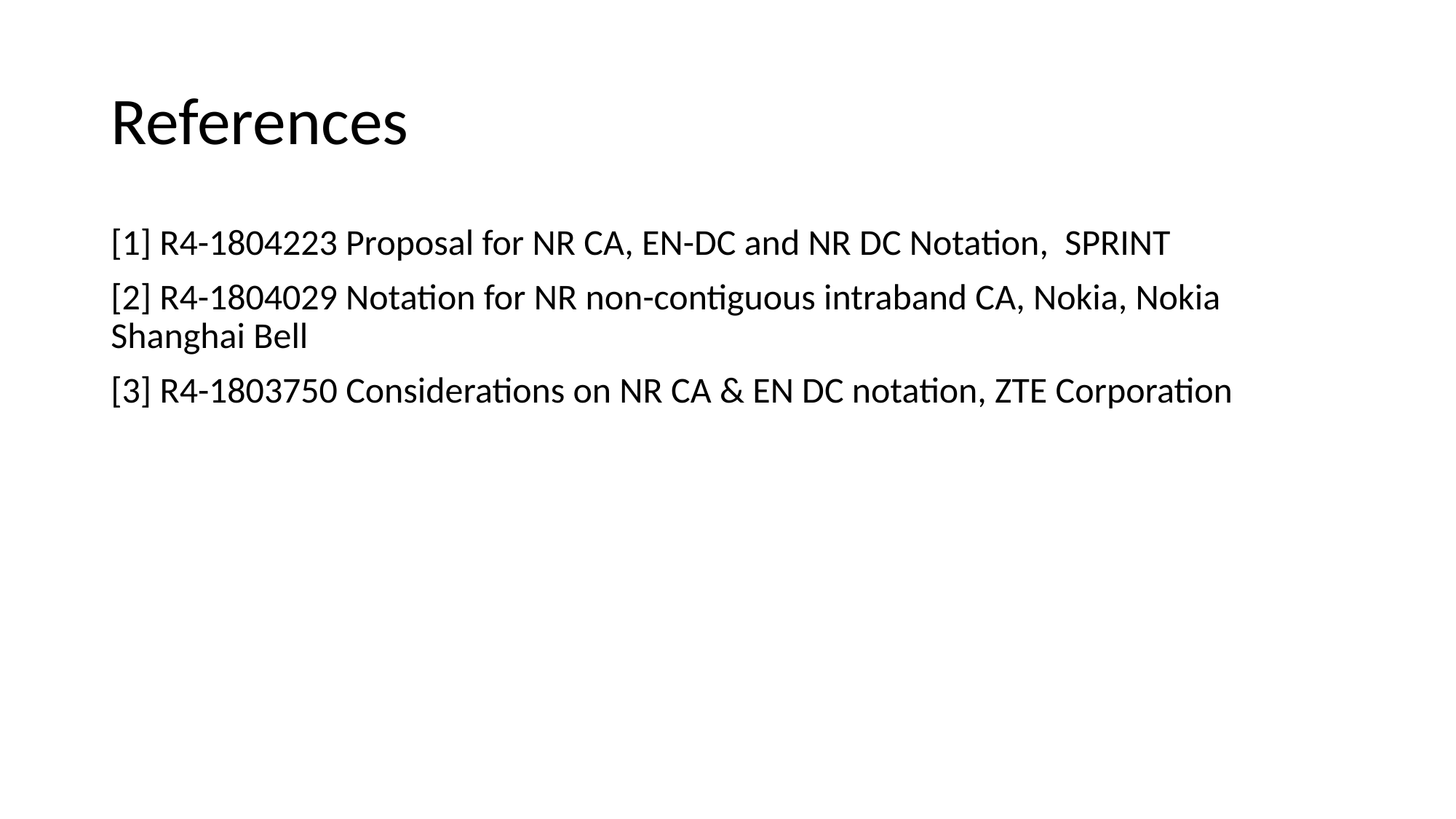

# References
[1] R4-1804223 Proposal for NR CA, EN-DC and NR DC Notation,  SPRINT
[2] R4-1804029 Notation for NR non-contiguous intraband CA, Nokia, Nokia Shanghai Bell
[3] R4-1803750 Considerations on NR CA & EN DC notation, ZTE Corporation